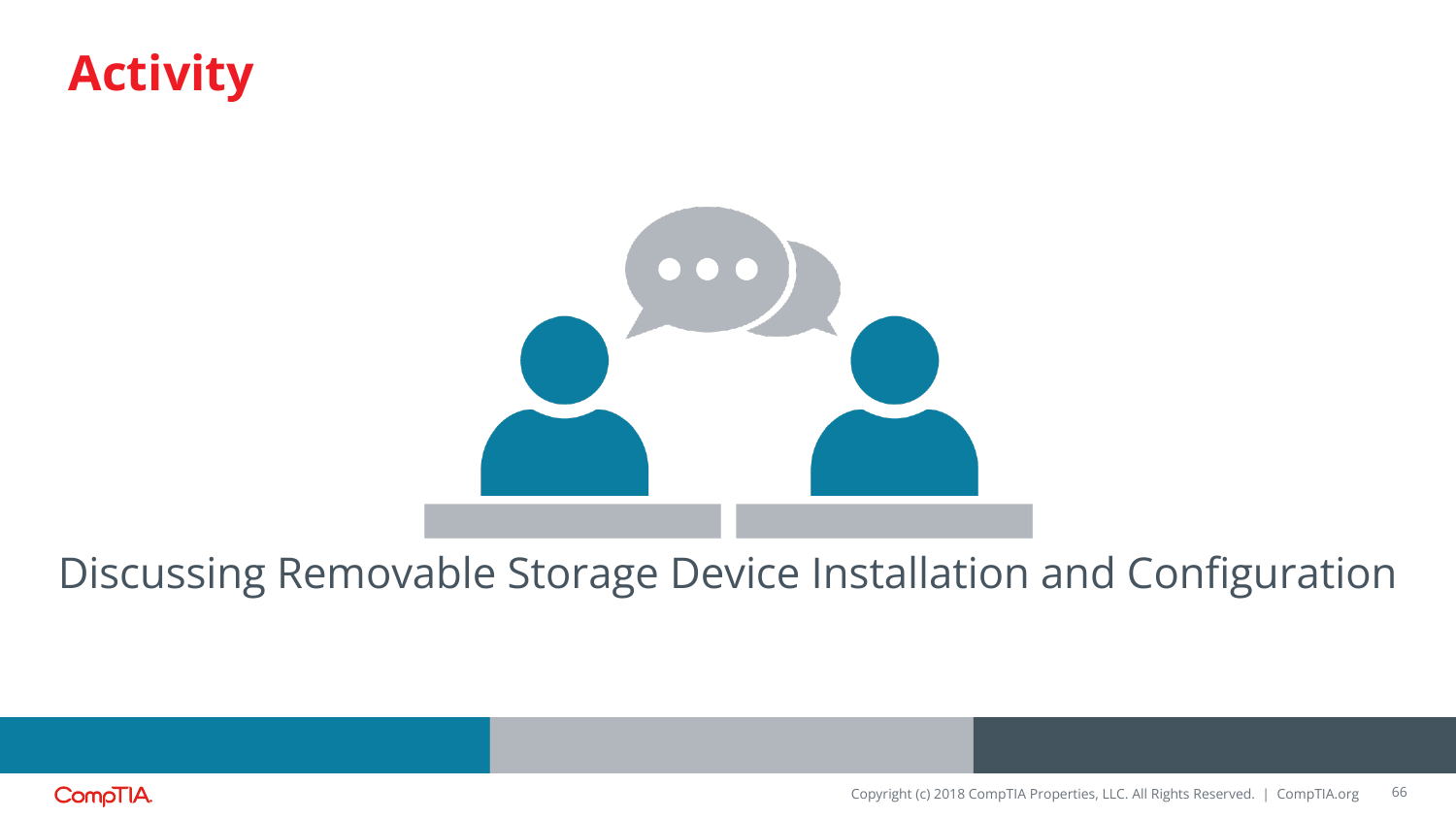

Discussing Removable Storage Device Installation and Configuration
66